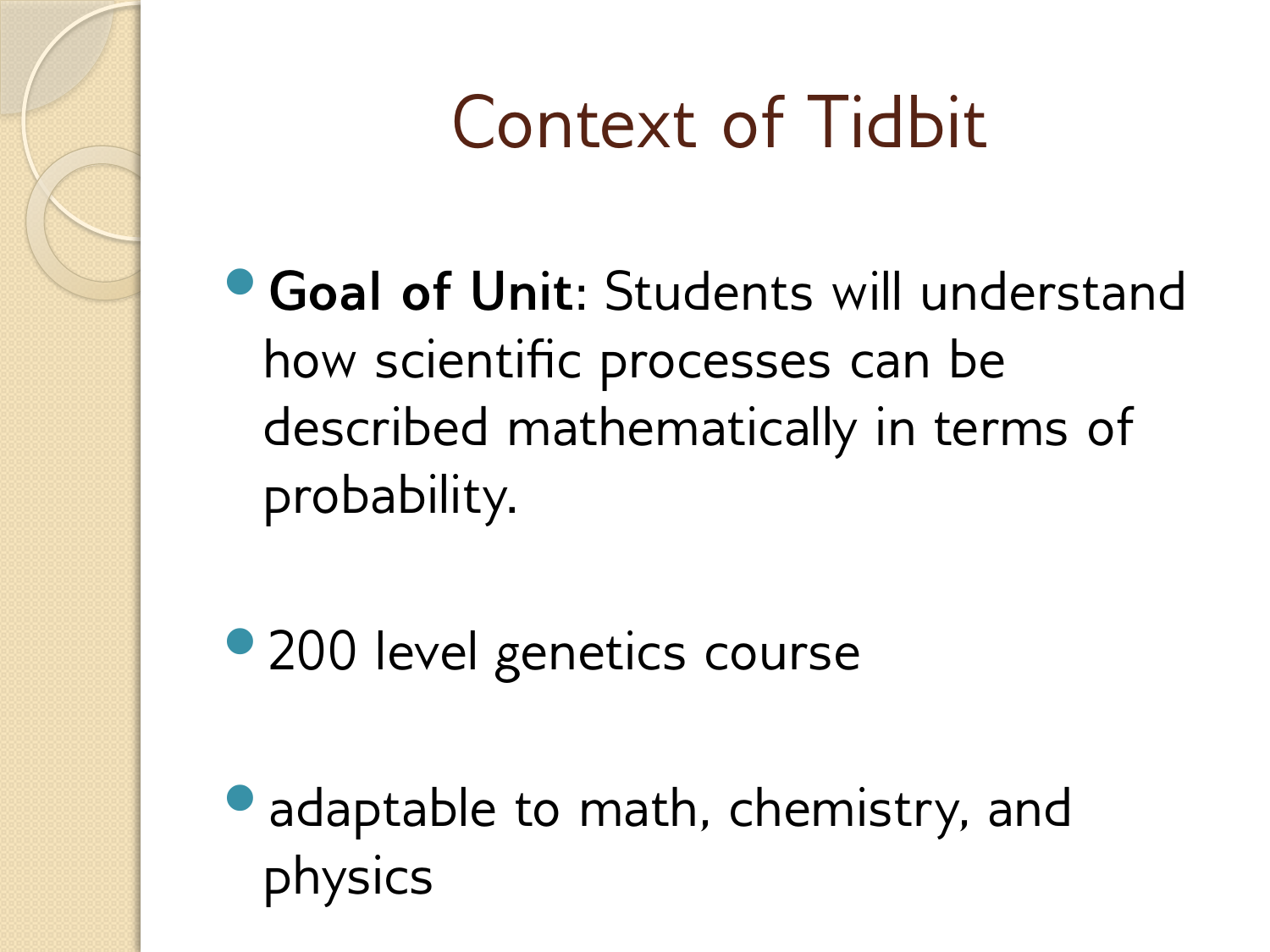

# Context of Tidbit

Goal of Unit: Students will understand how scientific processes can be described mathematically in terms of probability.

200 level genetics course

adaptable to math, chemistry, and physics